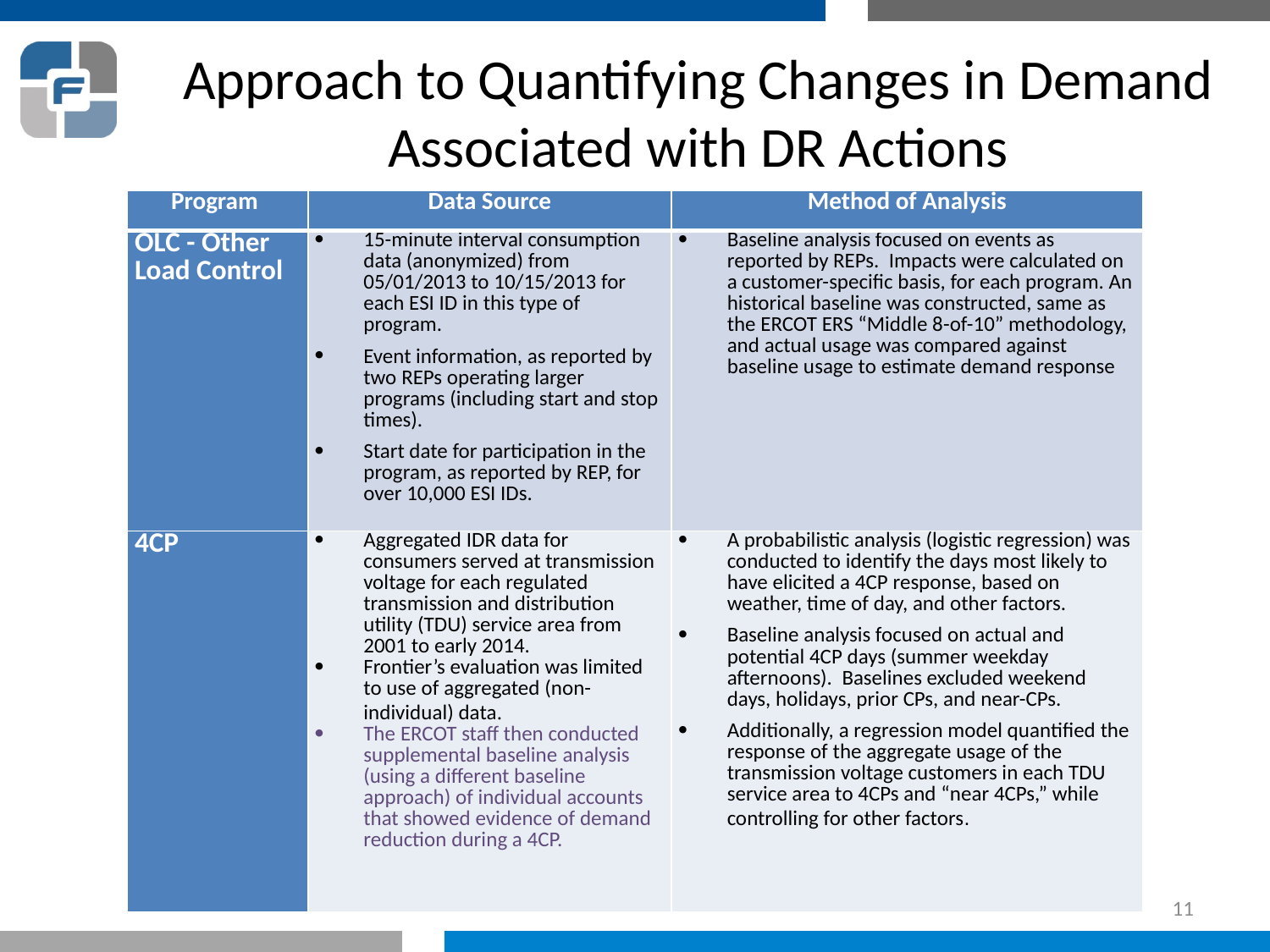

# Approach to Quantifying Changes in Demand Associated with DR Actions
| Program | Data Source | Method of Analysis |
| --- | --- | --- |
| OLC - Other Load Control | 15-minute interval consumption data (anonymized) from 05/01/2013 to 10/15/2013 for each ESI ID in this type of program. Event information, as reported by two REPs operating larger programs (including start and stop times). Start date for participation in the program, as reported by REP, for over 10,000 ESI IDs. | Baseline analysis focused on events as reported by REPs. Impacts were calculated on a customer-specific basis, for each program. An historical baseline was constructed, same as the ERCOT ERS “Middle 8-of-10” methodology, and actual usage was compared against baseline usage to estimate demand response |
| 4CP | Aggregated IDR data for consumers served at transmission voltage for each regulated transmission and distribution utility (TDU) service area from 2001 to early 2014. Frontier’s evaluation was limited to use of aggregated (non-individual) data. The ERCOT staff then conducted supplemental baseline analysis (using a different baseline approach) of individual accounts that showed evidence of demand reduction during a 4CP. | A probabilistic analysis (logistic regression) was conducted to identify the days most likely to have elicited a 4CP response, based on weather, time of day, and other factors. Baseline analysis focused on actual and potential 4CP days (summer weekday afternoons). Baselines excluded weekend days, holidays, prior CPs, and near-CPs. Additionally, a regression model quantified the response of the aggregate usage of the transmission voltage customers in each TDU service area to 4CPs and “near 4CPs,” while controlling for other factors. |

11